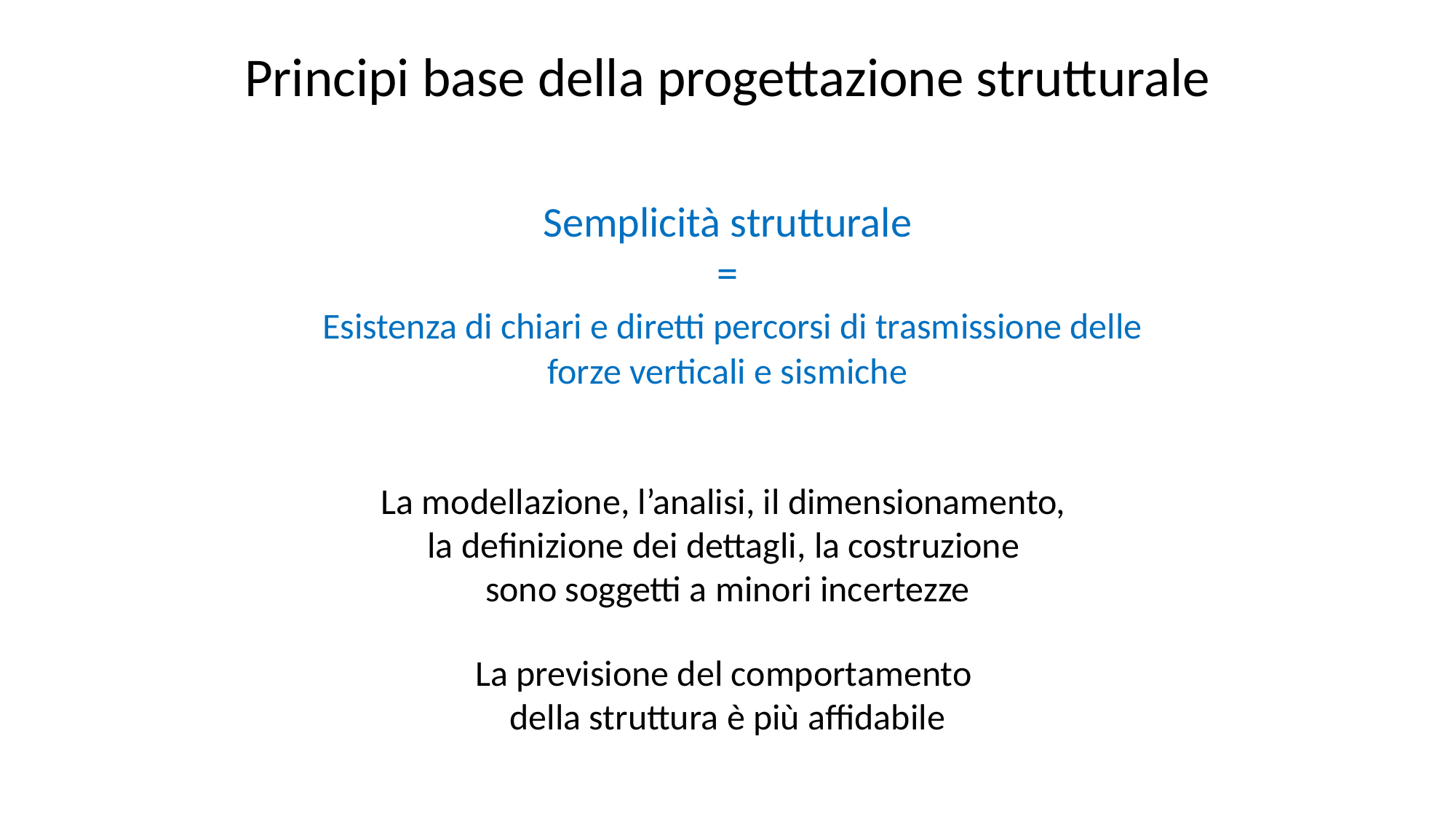

# Principi base della progettazione strutturale
Semplicità strutturale
=
 Esistenza di chiari e diretti percorsi di trasmissione delle forze verticali e sismiche
La modellazione, l’analisi, il dimensionamento,
la definizione dei dettagli, la costruzione
sono soggetti a minori incertezze
La previsione del comportamento
della struttura è più affidabile